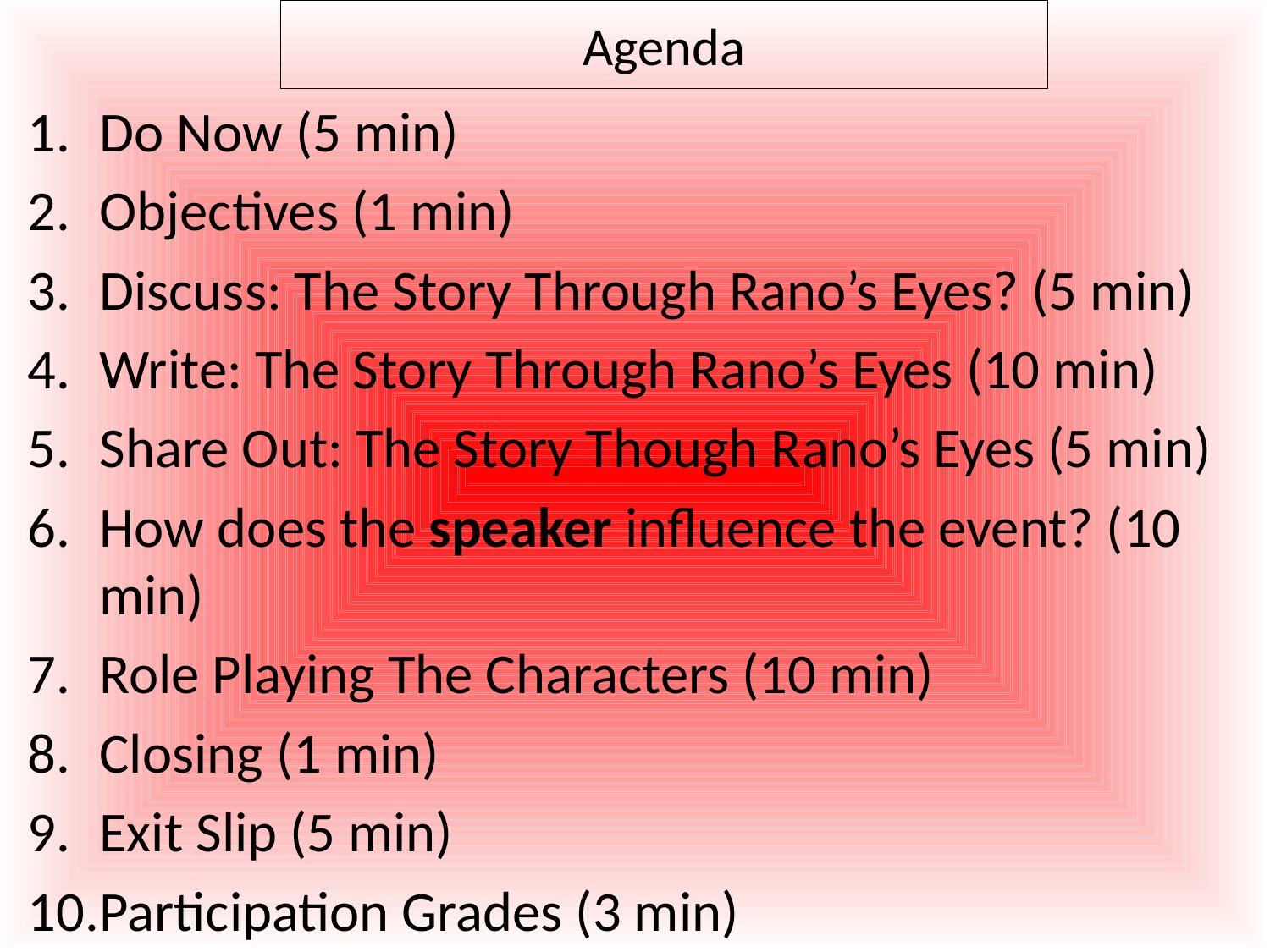

Agenda
Do Now (5 min)
Objectives (1 min)
Discuss: The Story Through Rano’s Eyes? (5 min)
Write: The Story Through Rano’s Eyes (10 min)
Share Out: The Story Though Rano’s Eyes (5 min)
How does the speaker influence the event? (10 min)
Role Playing The Characters (10 min)
Closing (1 min)
Exit Slip (5 min)
Participation Grades (3 min)